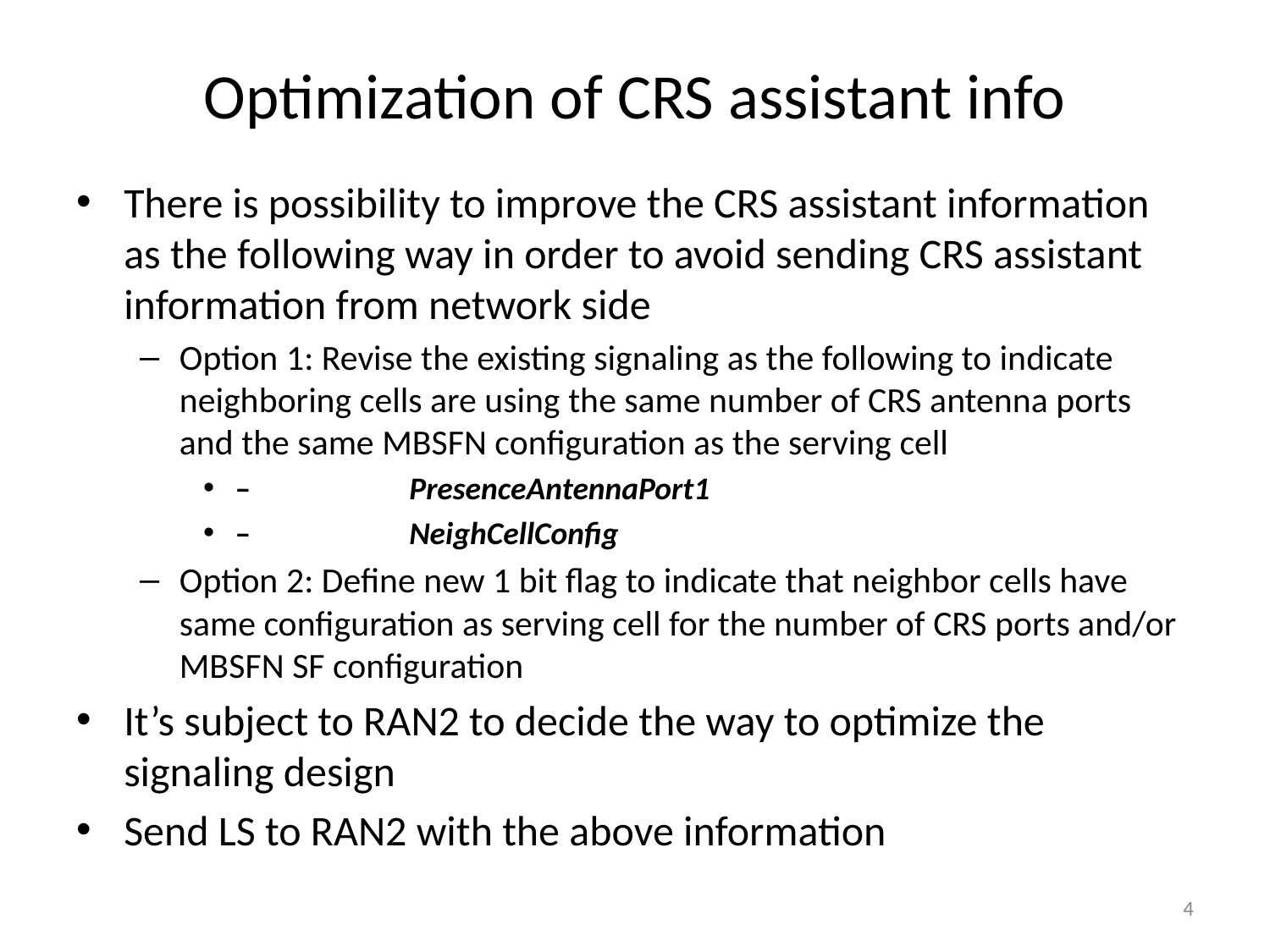

# Optimization of CRS assistant info
There is possibility to improve the CRS assistant information as the following way in order to avoid sending CRS assistant information from network side
Option 1: Revise the existing signaling as the following to indicate neighboring cells are using the same number of CRS antenna ports and the same MBSFN configuration as the serving cell
–                      PresenceAntennaPort1
–                      NeighCellConfig
Option 2: Define new 1 bit flag to indicate that neighbor cells have same configuration as serving cell for the number of CRS ports and/or MBSFN SF configuration
It’s subject to RAN2 to decide the way to optimize the signaling design
Send LS to RAN2 with the above information
4